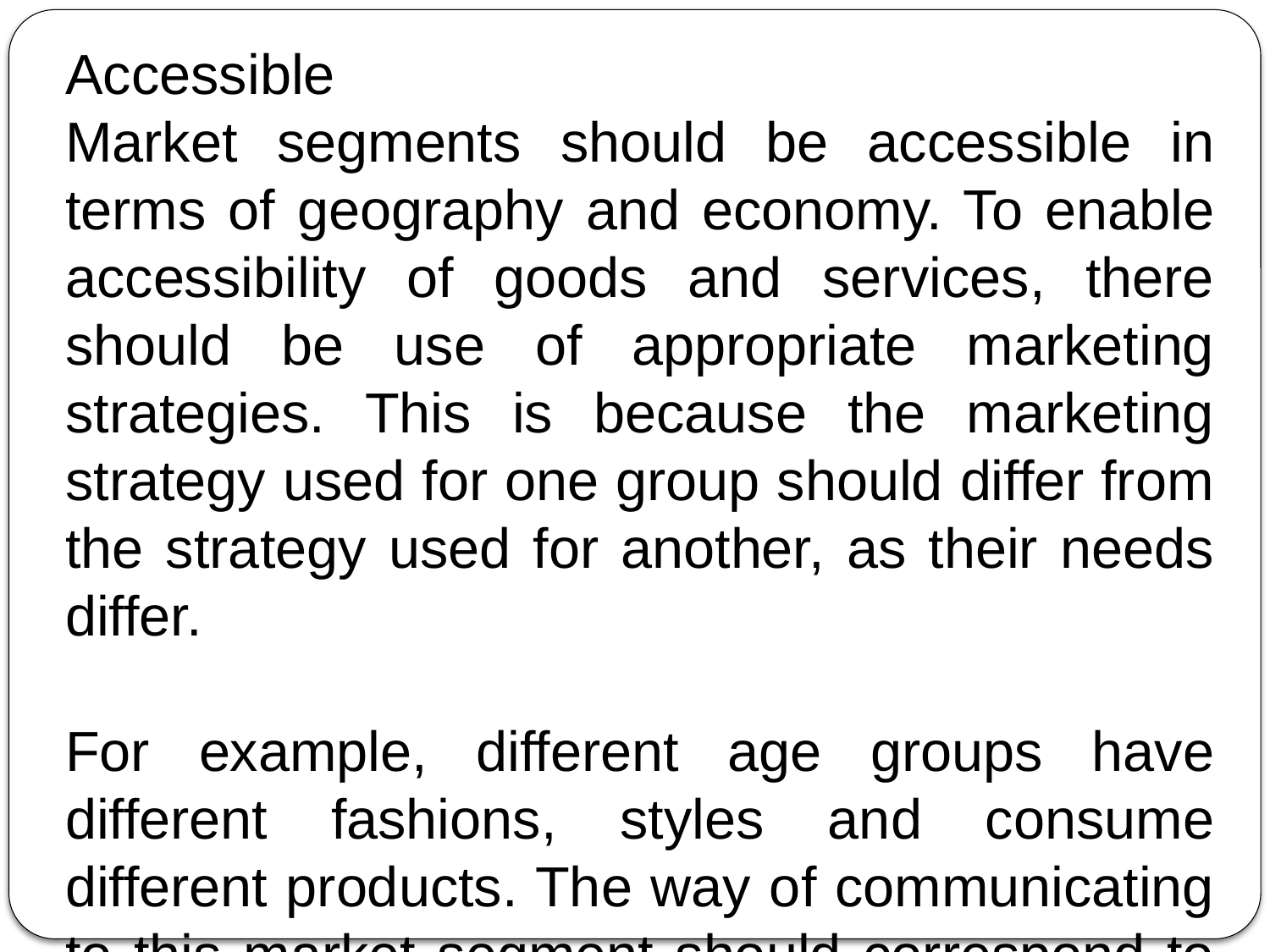

Accessible
Market segments should be accessible in terms of geography and economy. To enable accessibility of goods and services, there should be use of appropriate marketing strategies. This is because the marketing strategy used for one group should differ from the strategy used for another, as their needs differ.

For example, different age groups have different fashions, styles and consume different products. The way of communicating to this market segment should correspond to the relevant needs of consumers in this segment.